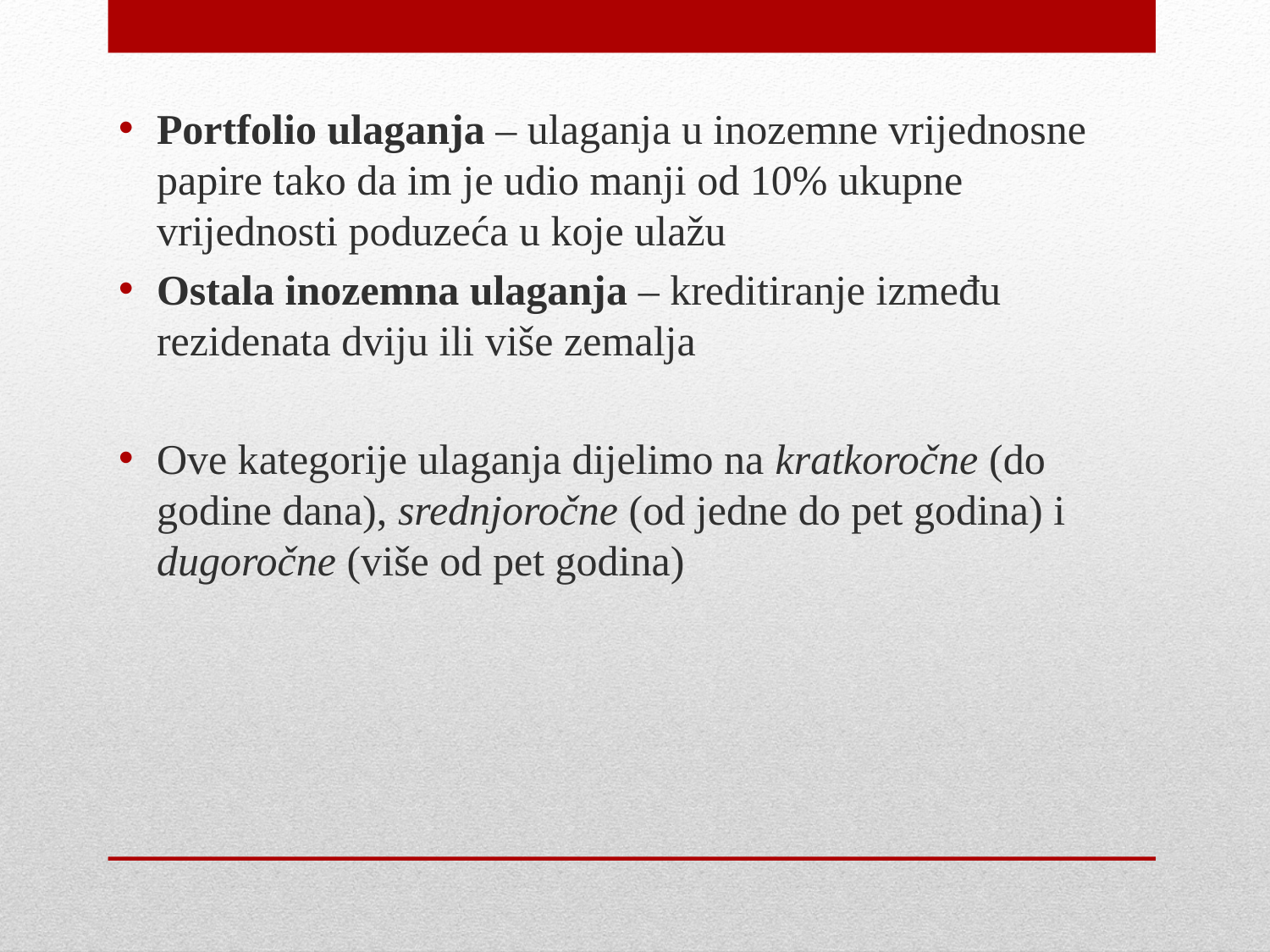

Portfolio ulaganja – ulaganja u inozemne vrijednosne papire tako da im je udio manji od 10% ukupne vrijednosti poduzeća u koje ulažu
Ostala inozemna ulaganja – kreditiranje između rezidenata dviju ili više zemalja

Ove kategorije ulaganja dijelimo na kratkoročne (do godine dana), srednjoročne (od jedne do pet godina) i dugoročne (više od pet godina)